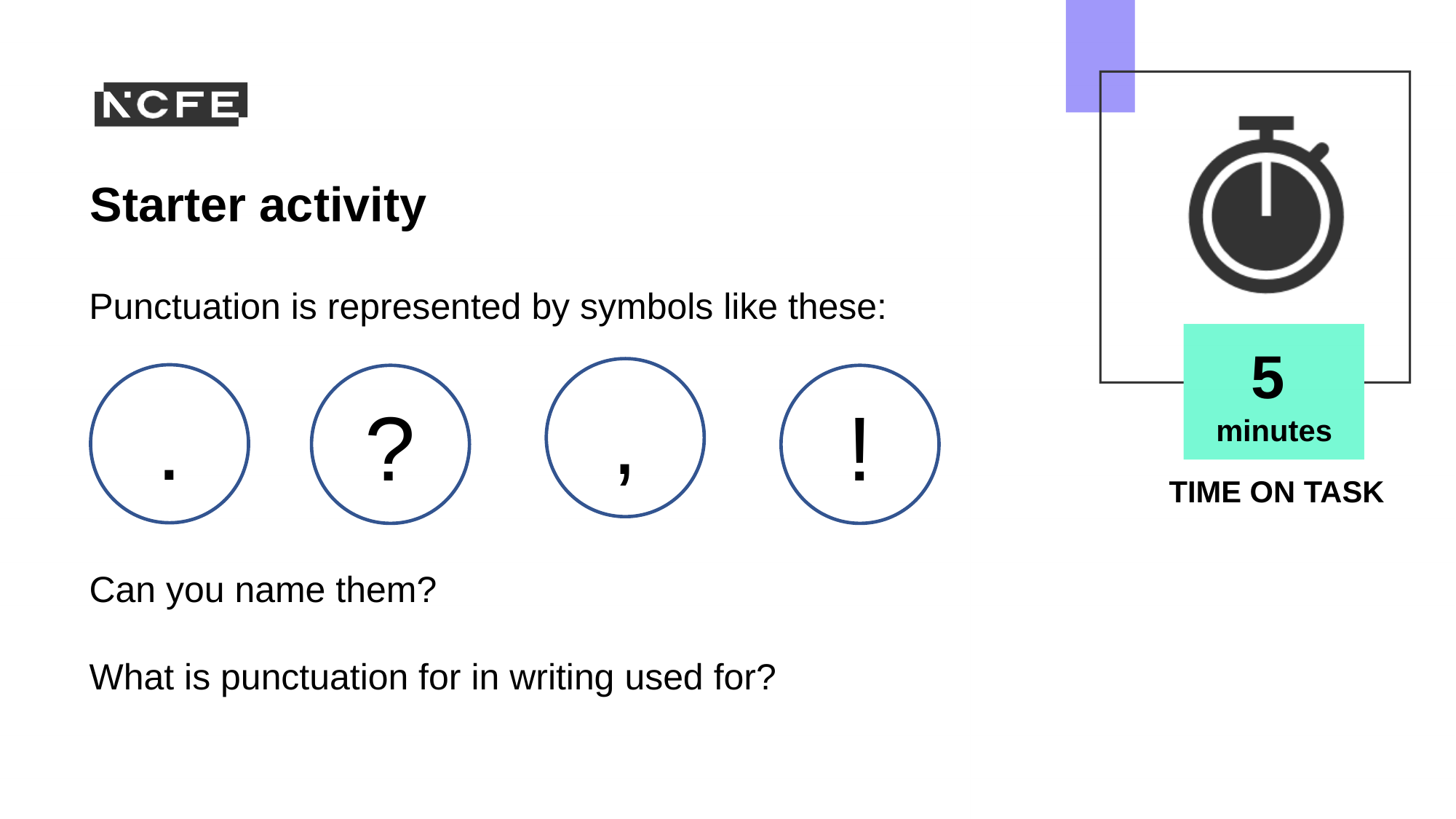

# Starter activity
Punctuation is represented by symbols like these:

5
minutes
,
.
?
!
Can you name them?

What is punctuation for in writing used for?